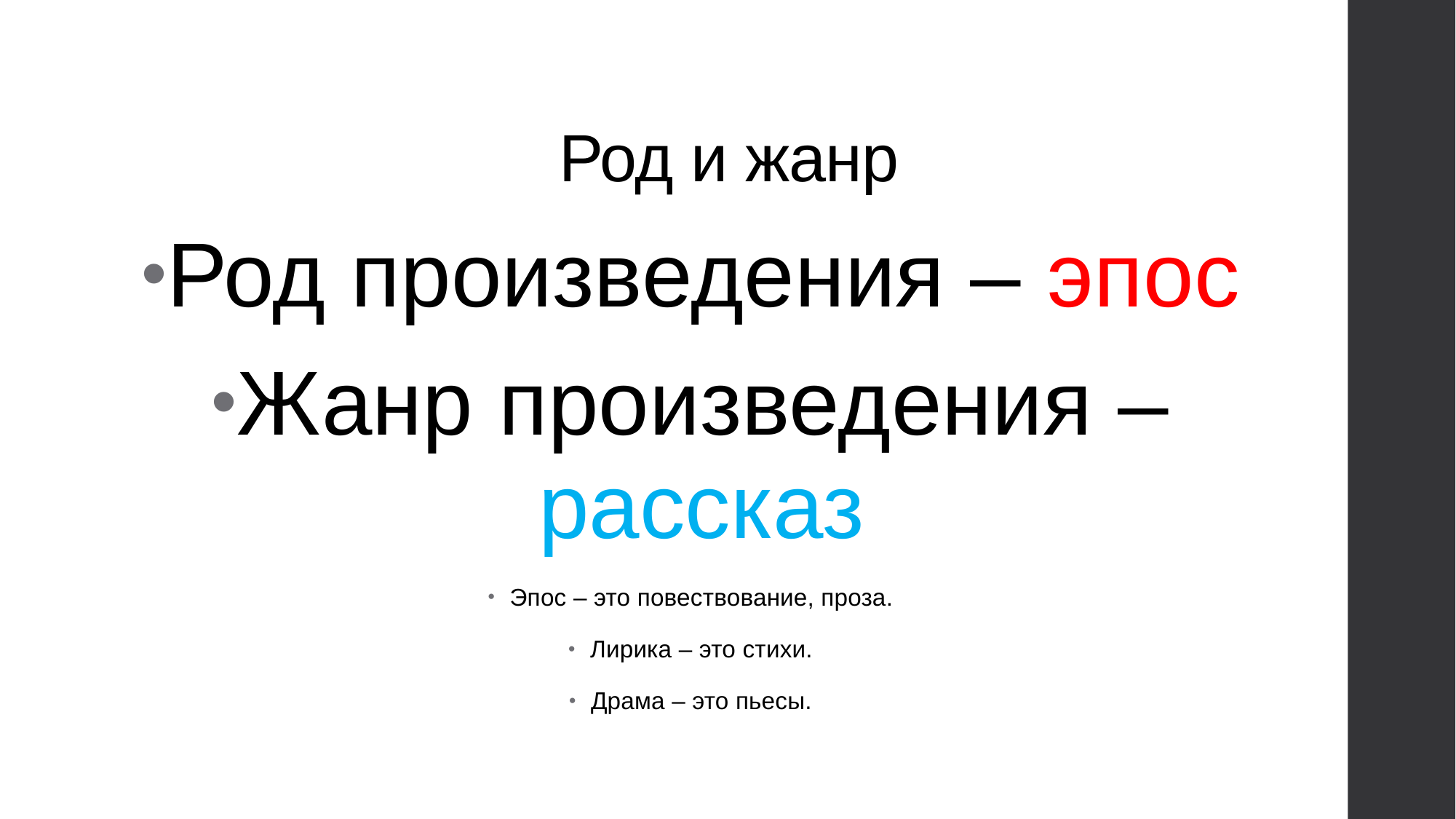

# Род и жанр
Род произведения – эпос
Жанр произведения – рассказ
Эпос – это повествование, проза.
Лирика – это стихи.
Драма – это пьесы.